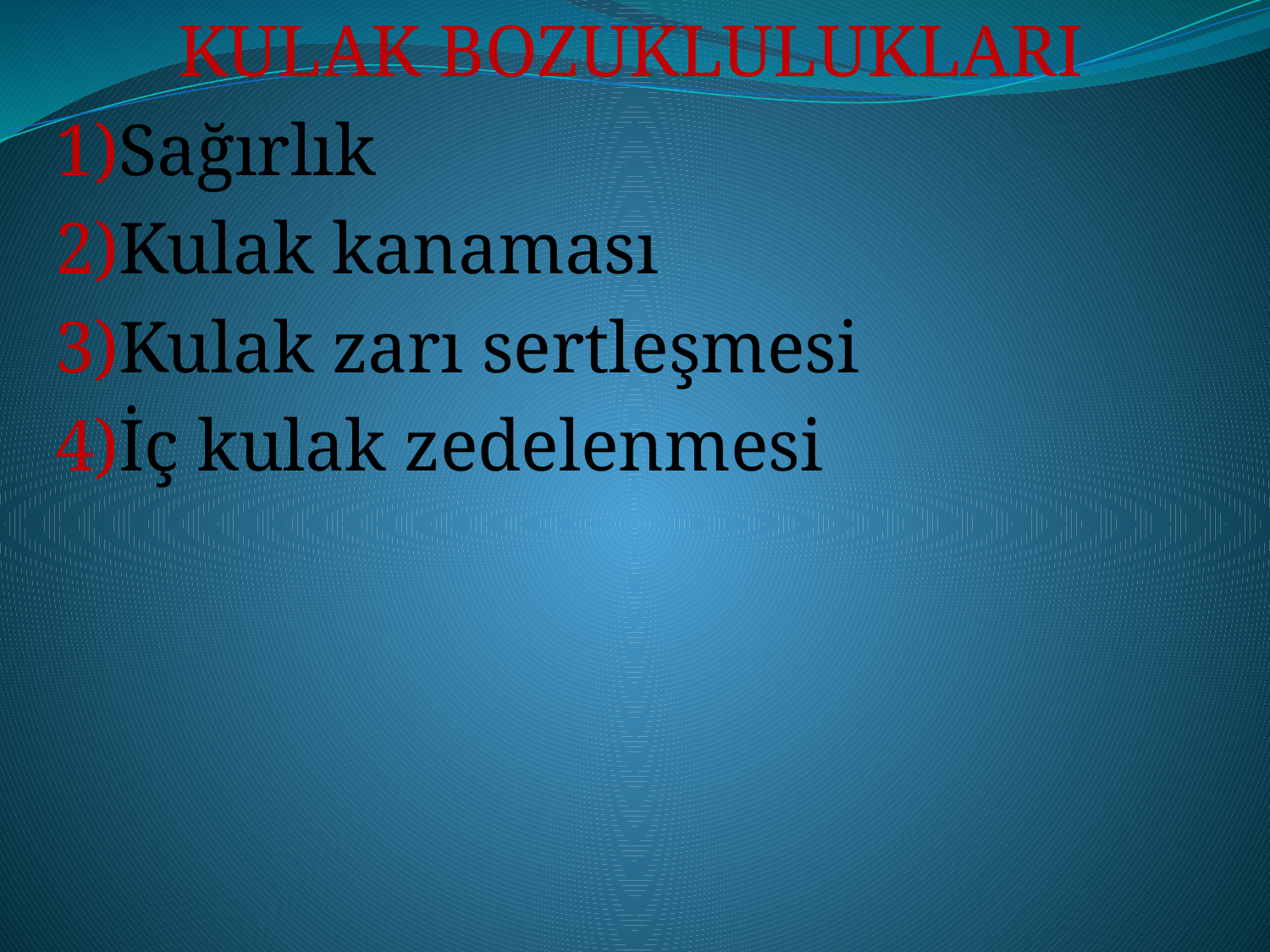

KULAK BOZUKLULUKLARI
   1)Sağırlık
   2)Kulak kanaması
   3)Kulak zarı sertleşmesi
   4)İç kulak zedelenmesi
#